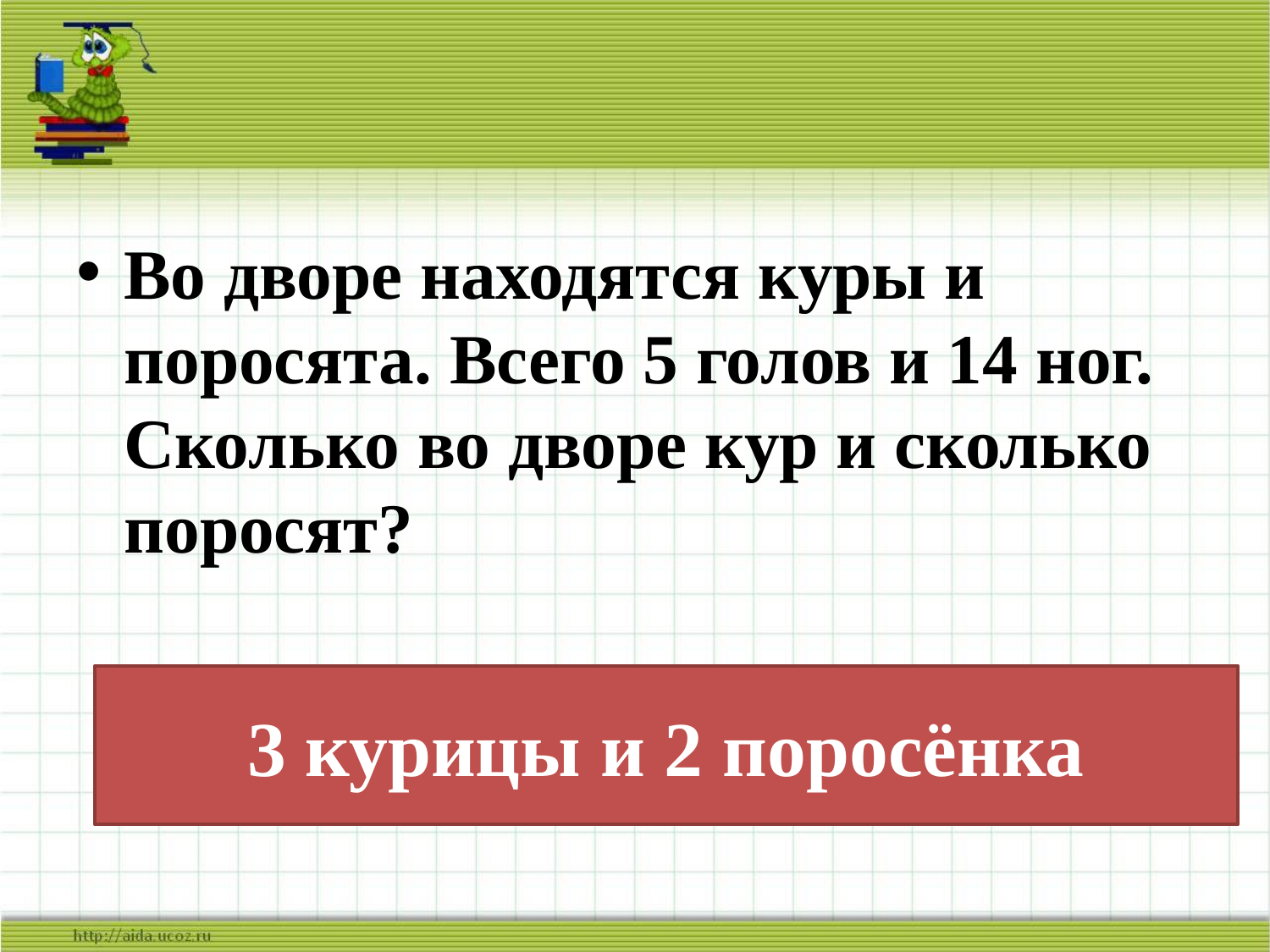

Во дворе находятся куры и поросята. Всего 5 голов и 14 ног. Сколько во дворе кур и сколько поросят?
# 3 курицы и 2 поросёнка